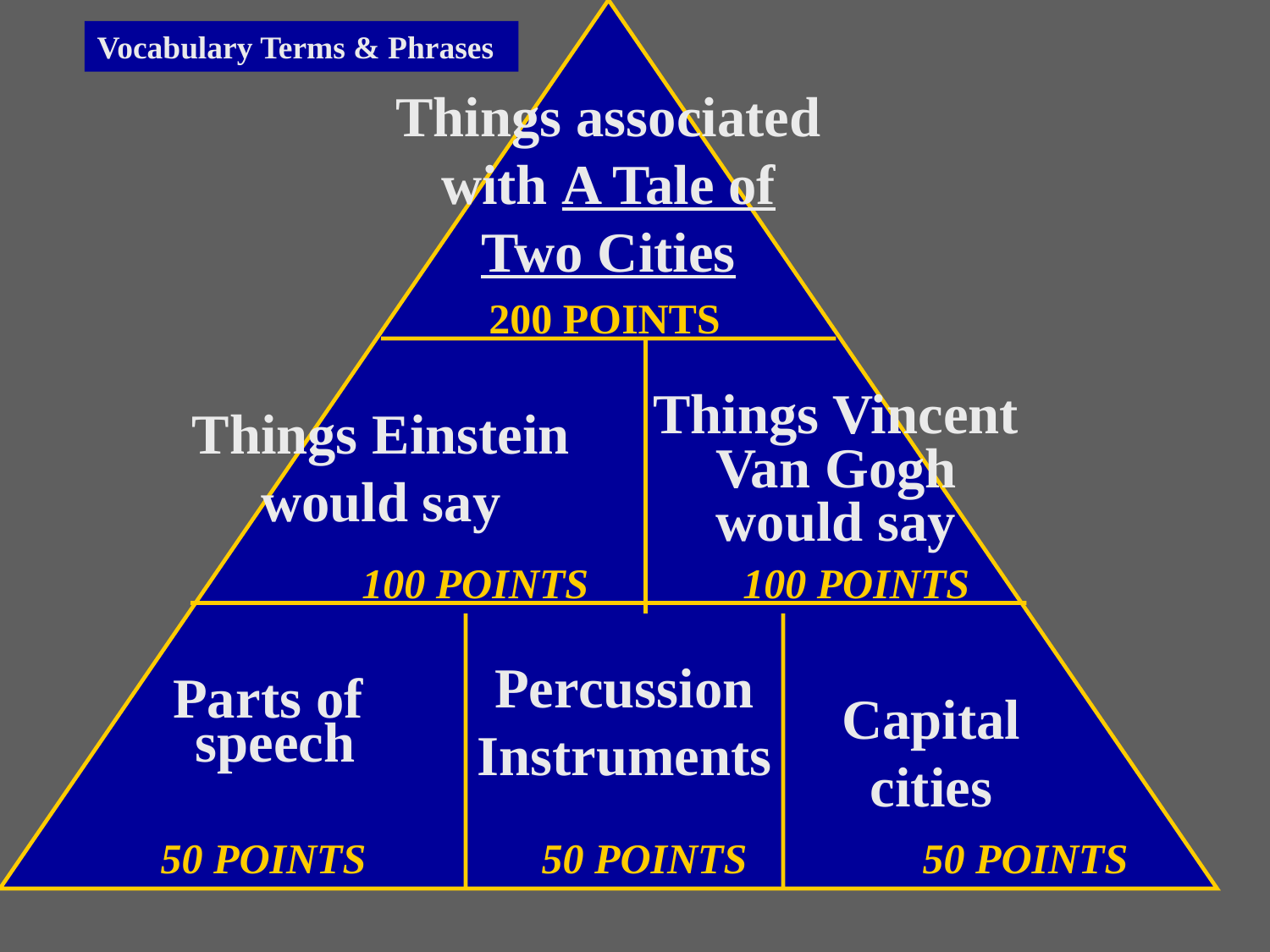

Vocabulary Terms & Phrases
Things associated with A Tale of Two Cities
200 POINTS

Things Vincent Van Gogh would say
Things Einstein would say
100 POINTS		100 POINTS

Percussion Instruments
Parts of  speech
Capital cities
50 POINTS		50 POINTS		50 POINTS